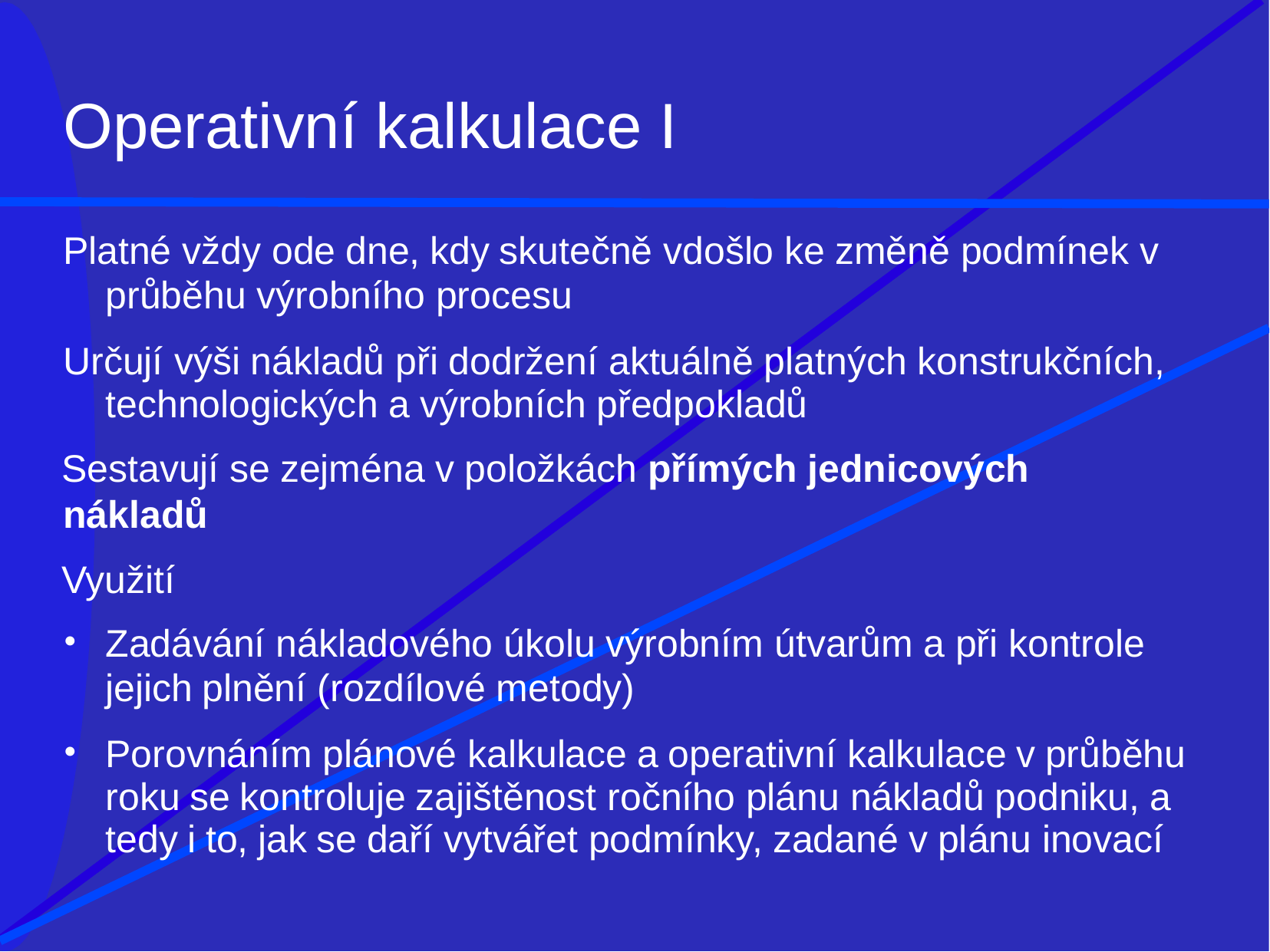

# Operativní kalkulace I
Platné vždy ode dne, kdy skutečně vdošlo ke změně podmínek v
průběhu výrobního procesu
Určují výši nákladů při dodržení aktuálně platných konstrukčních, technologických a výrobních předpokladů
Sestavují se zejména v položkách přímých jednicových nákladů
Využití
Zadávání nákladového úkolu výrobním útvarům a při kontrole
jejich plnění (rozdílové metody)
Porovnáním plánové kalkulace a operativní kalkulace v průběhu roku se kontroluje zajištěnost ročního plánu nákladů podniku, a tedy i to, jak se daří vytvářet podmínky, zadané v plánu inovací